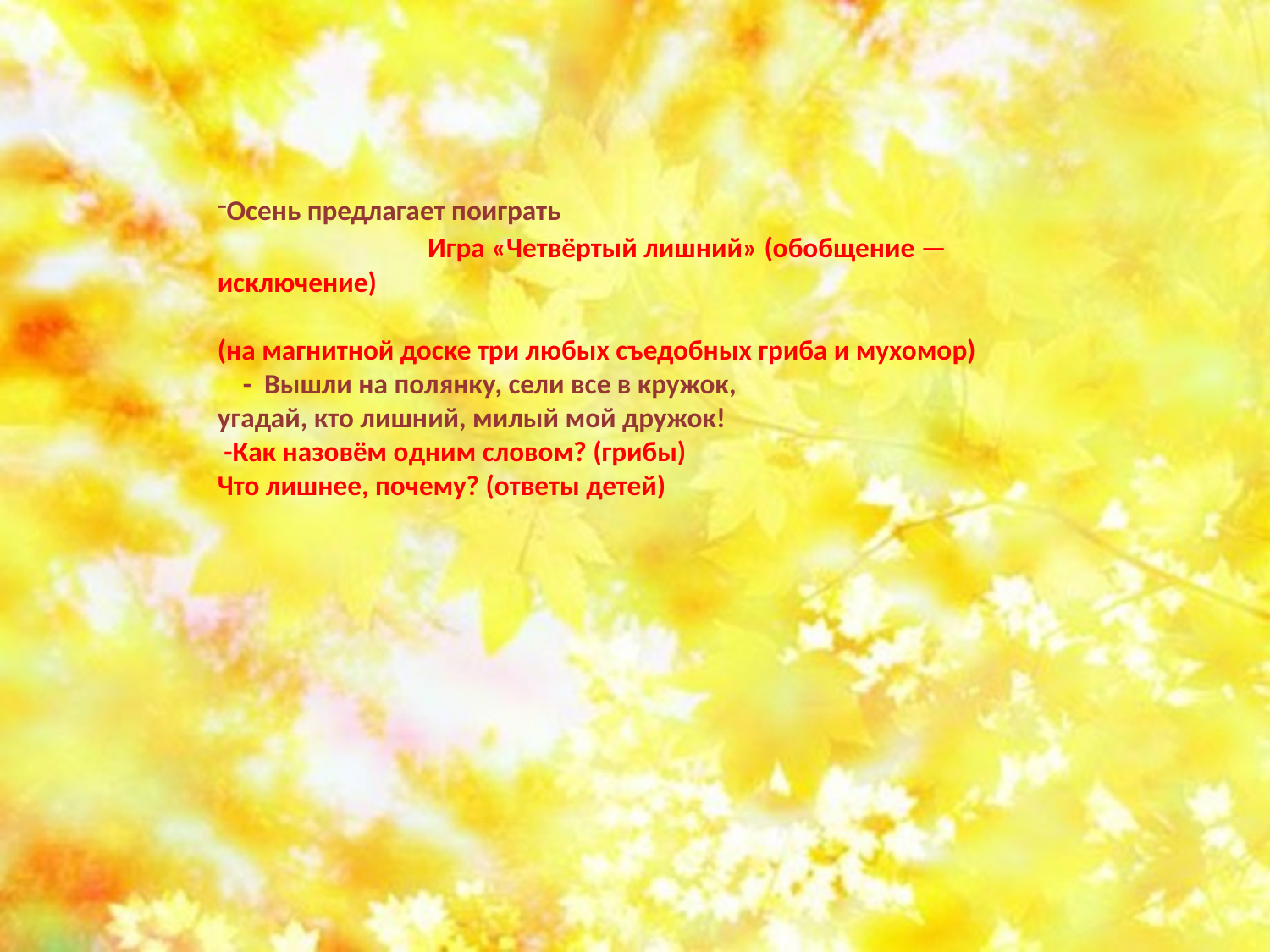

Осень предлагает поиграть                                                                                                                       Игра «Четвёртый лишний» (обобщение — исключение)
(на магнитной доске три любых съедобных гриба и мухомор)                        -  Вышли на полянку, сели все в кружок, 
угадай, кто лишний, милый мой дружок!
 -Как назовём одним словом? (грибы)
Что лишнее, почему? (ответы детей)